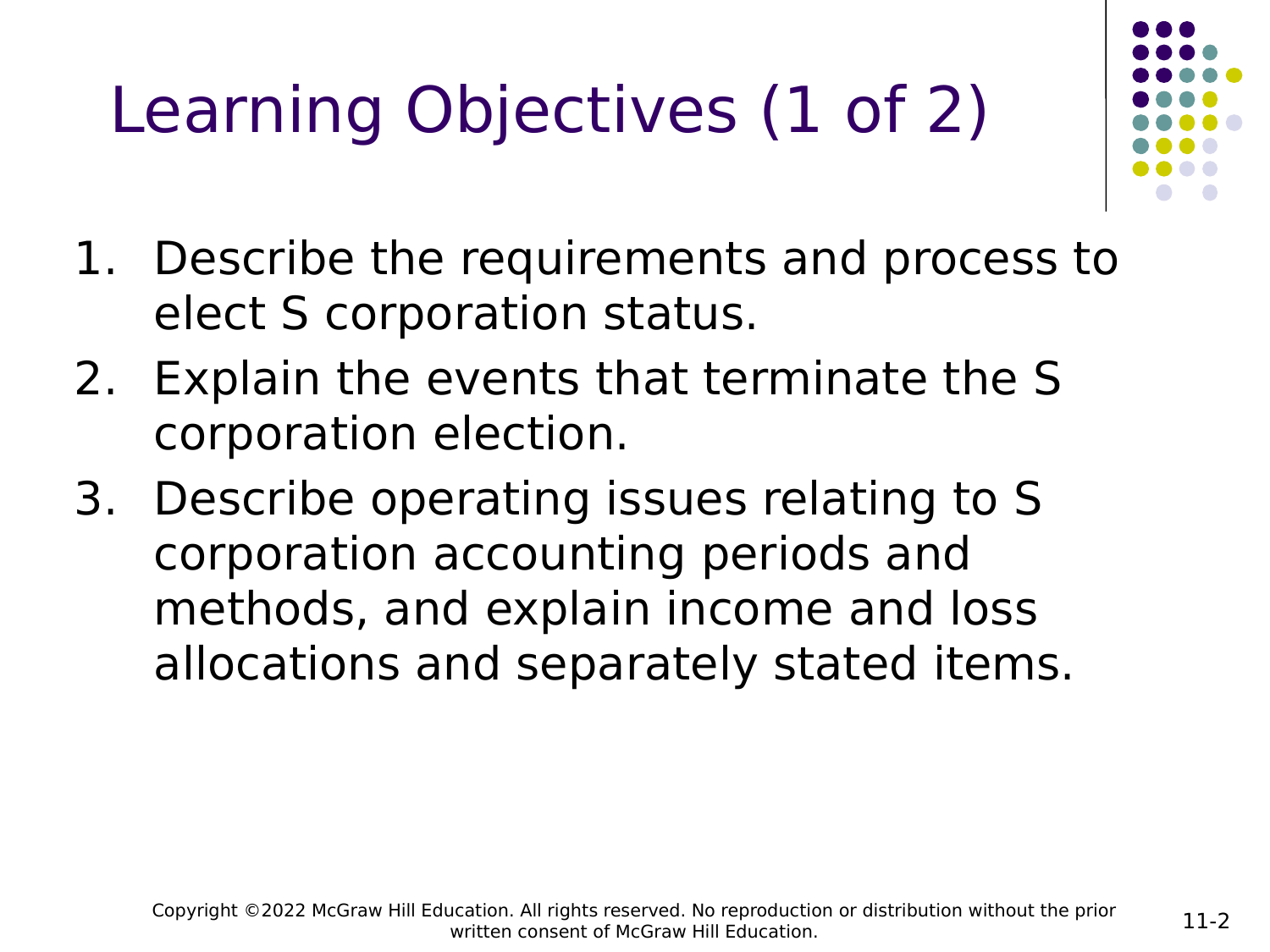

# Learning Objectives (1 of 2)
Describe the requirements and process to elect S corporation status.
Explain the events that terminate the S corporation election.
Describe operating issues relating to S corporation accounting periods and methods, and explain income and loss allocations and separately stated items.